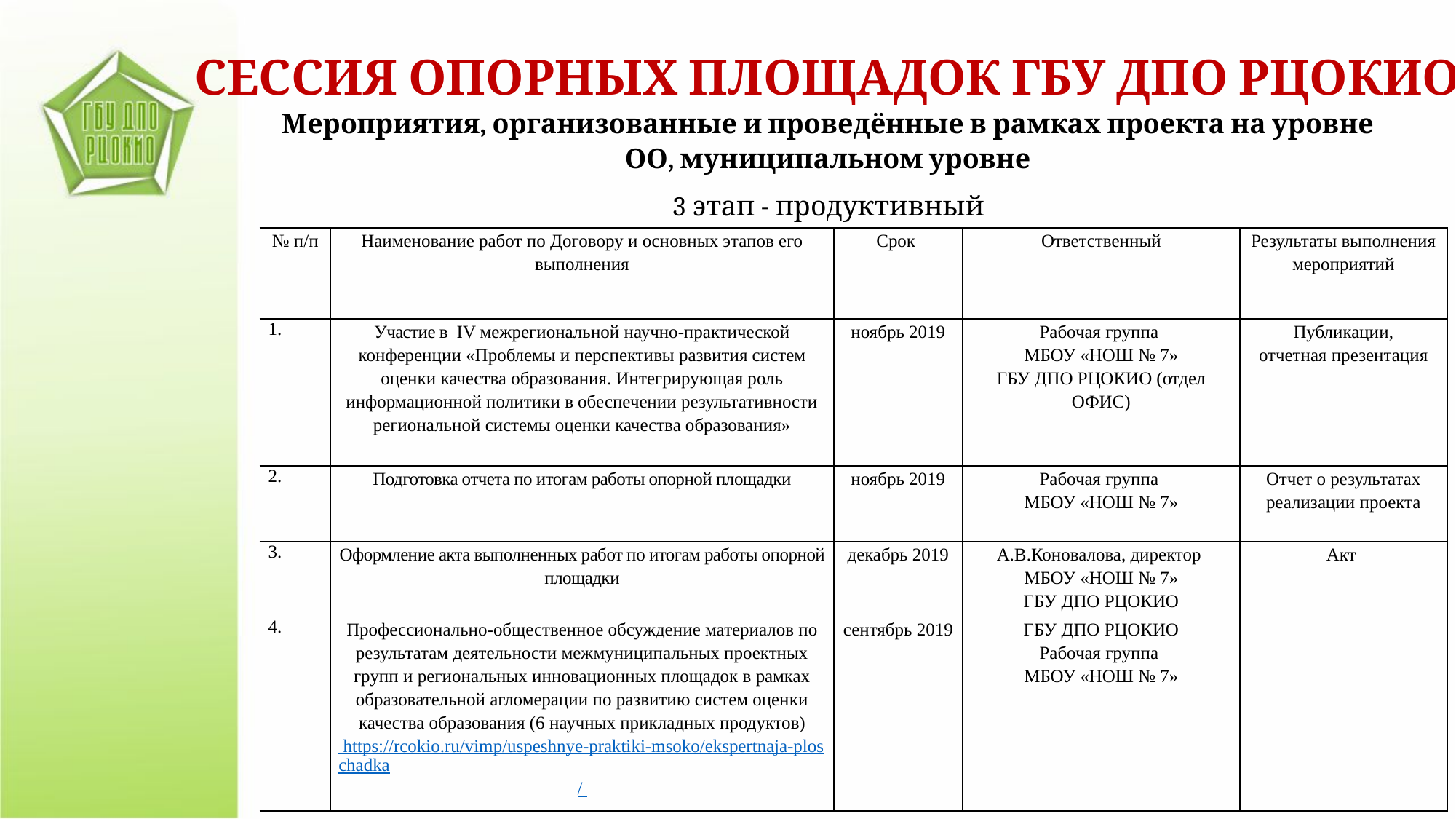

СЕССИЯ ОПОРНЫХ ПЛОЩАДОК ГБУ ДПО РЦОКИО
Мероприятия, организованные и проведённые в рамках проекта на уровне ОО, муниципальном уровне
3 этап - продуктивный
| № п/п | Наименование работ по Договору и основных этапов его выполнения | Срок | Ответственный | Результаты выполнения мероприятий |
| --- | --- | --- | --- | --- |
| 1. | Участие в IV межрегиональной научно-практической конференции «Проблемы и перспективы развития систем оценки качества образования. Интегрирующая роль информационной политики в обеспечении результативности региональной системы оценки качества образования» | ноябрь 2019 | Рабочая группа МБОУ «НОШ № 7» ГБУ ДПО РЦОКИО (отдел ОФИС) | Публикации, отчетная презентация |
| 2. | Подготовка отчета по итогам работы опорной площадки | ноябрь 2019 | Рабочая группа МБОУ «НОШ № 7» | Отчет о результатах реализации проекта |
| 3. | Оформление акта выполненных работ по итогам работы опорной площадки | декабрь 2019 | А.В.Коновалова, директор МБОУ «НОШ № 7» ГБУ ДПО РЦОКИО | Акт |
| 4. | Профессионально-общественное обсуждение материалов по результатам деятельности межмуниципальных проектных групп и региональных инновационных площадок в рамках образовательной агломерации по развитию систем оценки качества образования (6 научных прикладных продуктов) https://rcokio.ru/vimp/uspeshnye-praktiki-msoko/ekspertnaja-ploschadka/ | сентябрь 2019 | ГБУ ДПО РЦОКИО Рабочая группа МБОУ «НОШ № 7» |  |